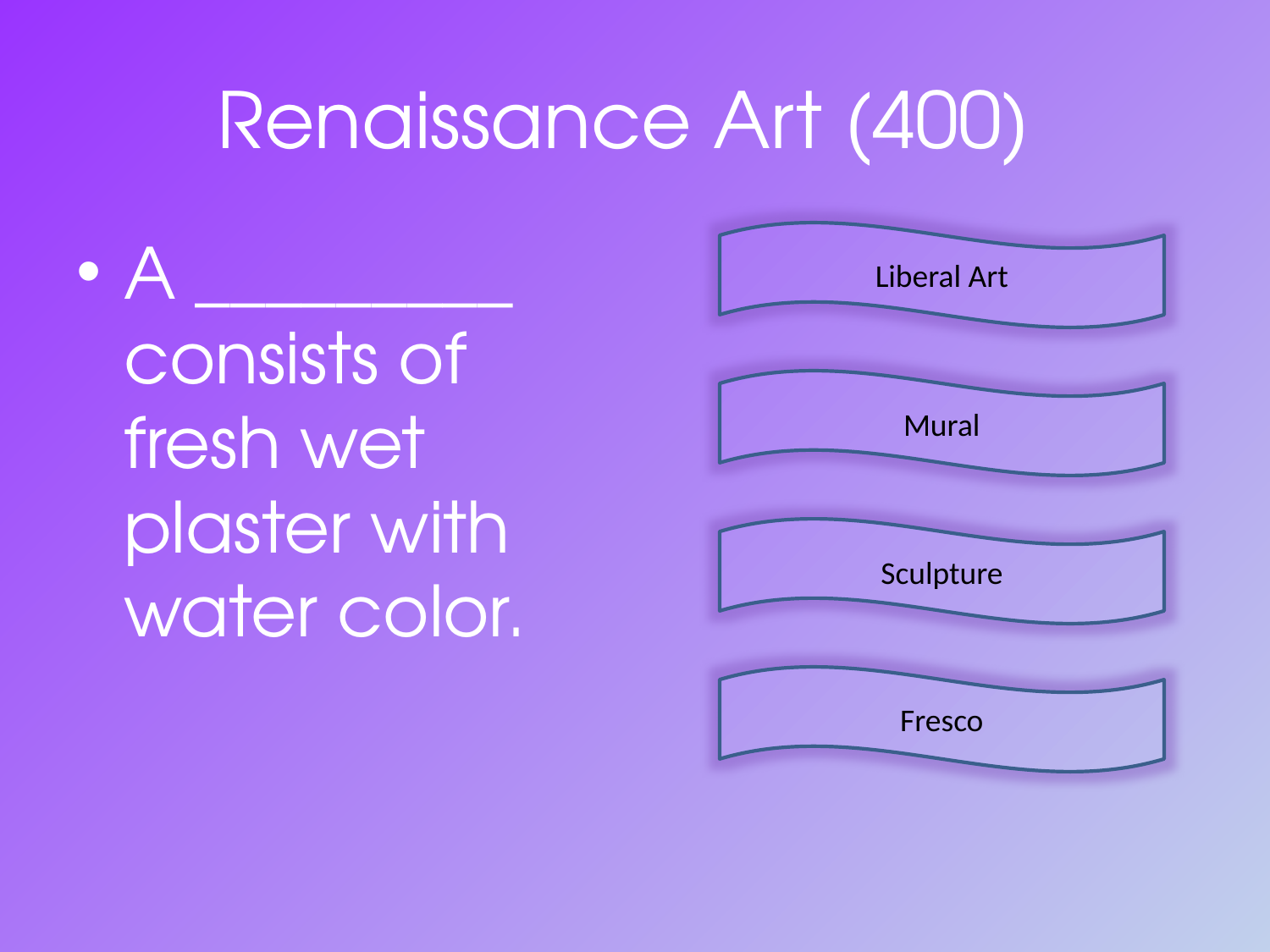

# Renaissance Art (400)
A _________ consists of fresh wet plaster with water color.
Liberal Art
Mural
Sculpture
Fresco